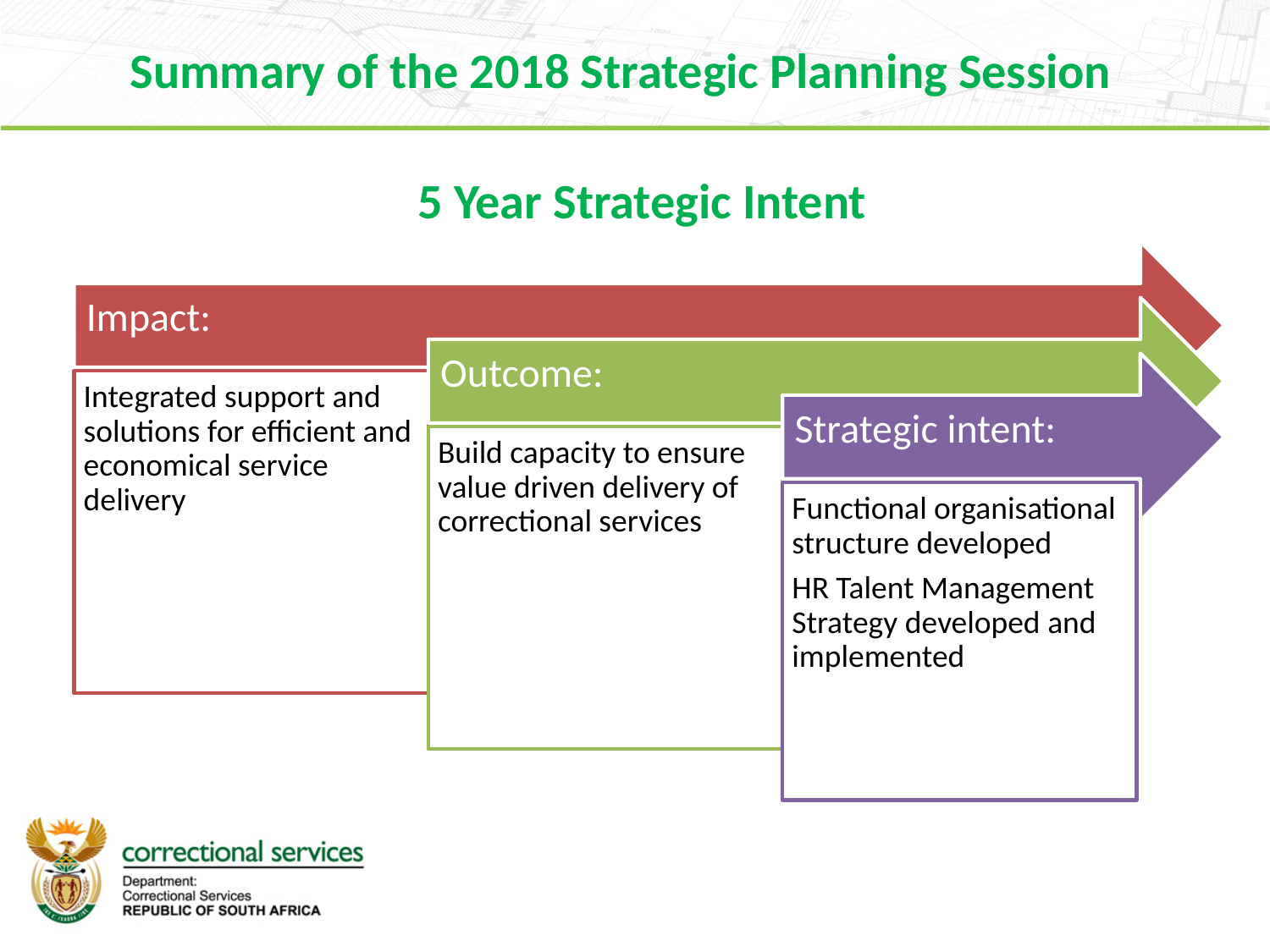

# Summary of the 2018 Strategic Planning Session
Impact:
Integrated support and solutions for efficient and economical service delivery

Outcome:
Build capacity to ensure value driven delivery of correctional services

Strategic intent:
Functional organisational  structure developed
HR Talent Management Strategy developed and implemented

5 Year Strategic Intent